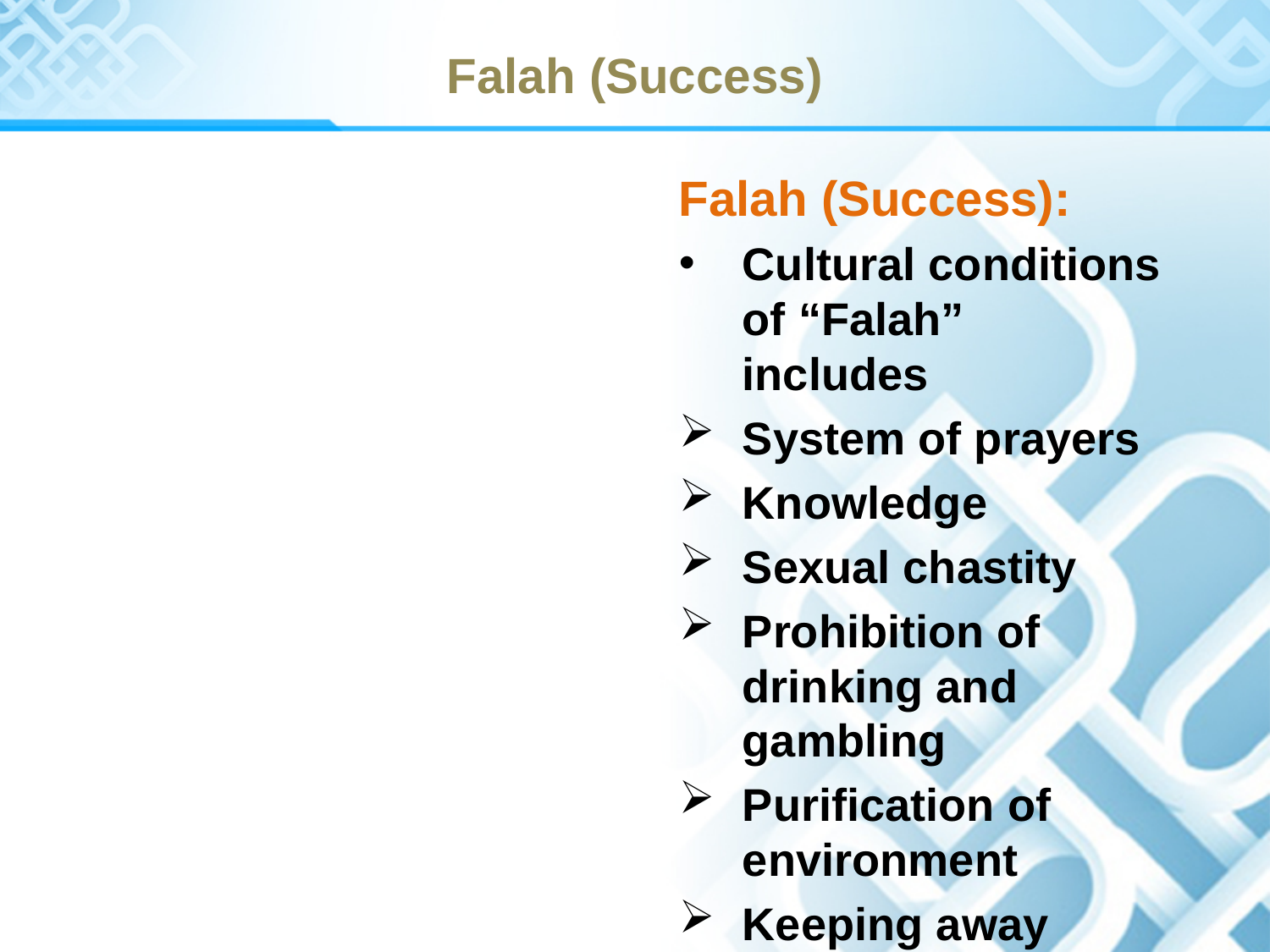

Falah (Success)
Falah (Success):
Cultural conditions of “Falah” includes
System of prayers
Knowledge
Sexual chastity
Prohibition of drinking and gambling
Purification of environment
Keeping away from frivolities